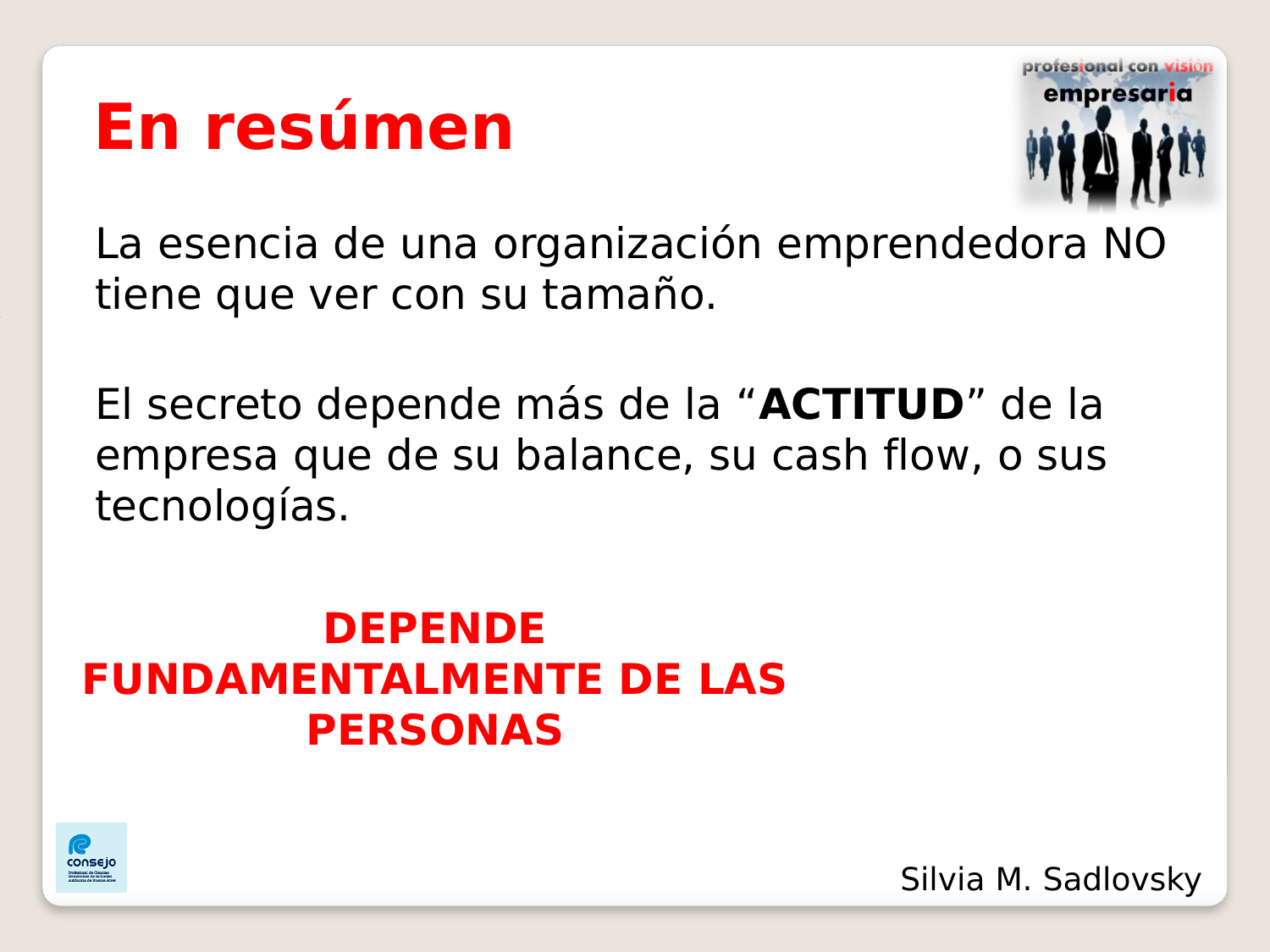

En resúmen

La esencia de una organización emprendedora NO tiene que ver con su tamaño.

El secreto depende más de la “ACTITUD” de la empresa que de su balance, su cash flow, o sus tecnologías.

DEPENDE FUNDAMENTALMENTE DE LAS PERSONAS
Silvia M. Sadlovsky